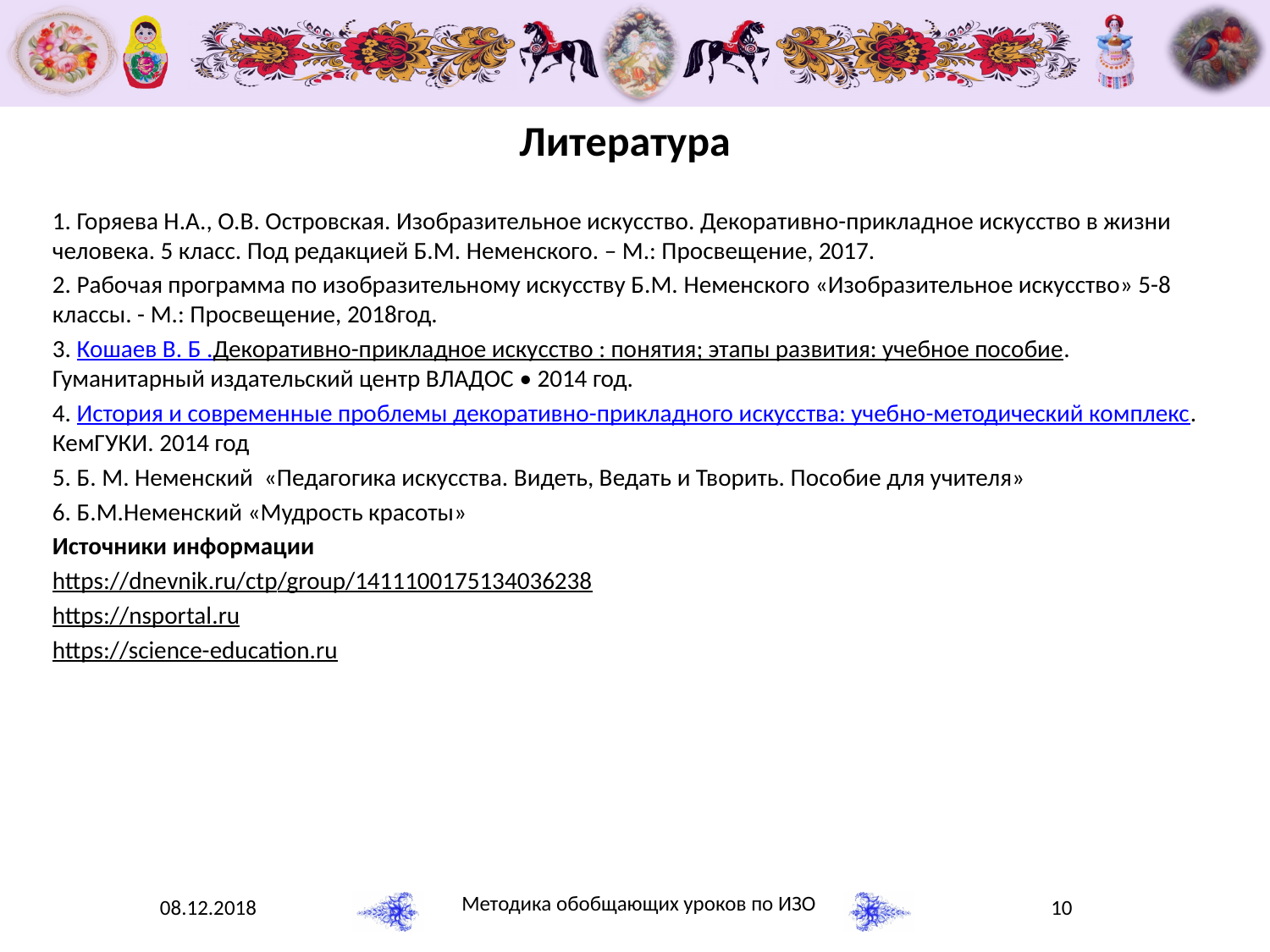

# Литература
1. Горяева Н.А., О.В. Островская. Изобразительное искусство. Декоративно-прикладное искусство в жизни человека. 5 класс. Под редакцией Б.М. Неменского. – М.: Просвещение, 2017.
2. Рабочая программа по изобразительному искусству Б.М. Неменского «Изобразительное искусство» 5-8 классы. - М.: Просвещение, 2018год.
3. Кошаев В. Б .Декоративно-прикладное искусство : понятия; этапы развития: учебное пособие. Гуманитарный издательский центр ВЛАДОС • 2014 год.
4. История и современные проблемы декоративно-прикладного искусства: учебно-методический комплекс. КемГУКИ. 2014 год
5. Б. М. Неменский  «Педагогика искусства. Видеть, Ведать и Творить. Пособие для учителя»
6. Б.М.Неменский «Мудрость красоты»
Источники информации
https://dnevnik.ru/ctp/group/1411100175134036238
https://nsportal.ru
https://science-education.ru